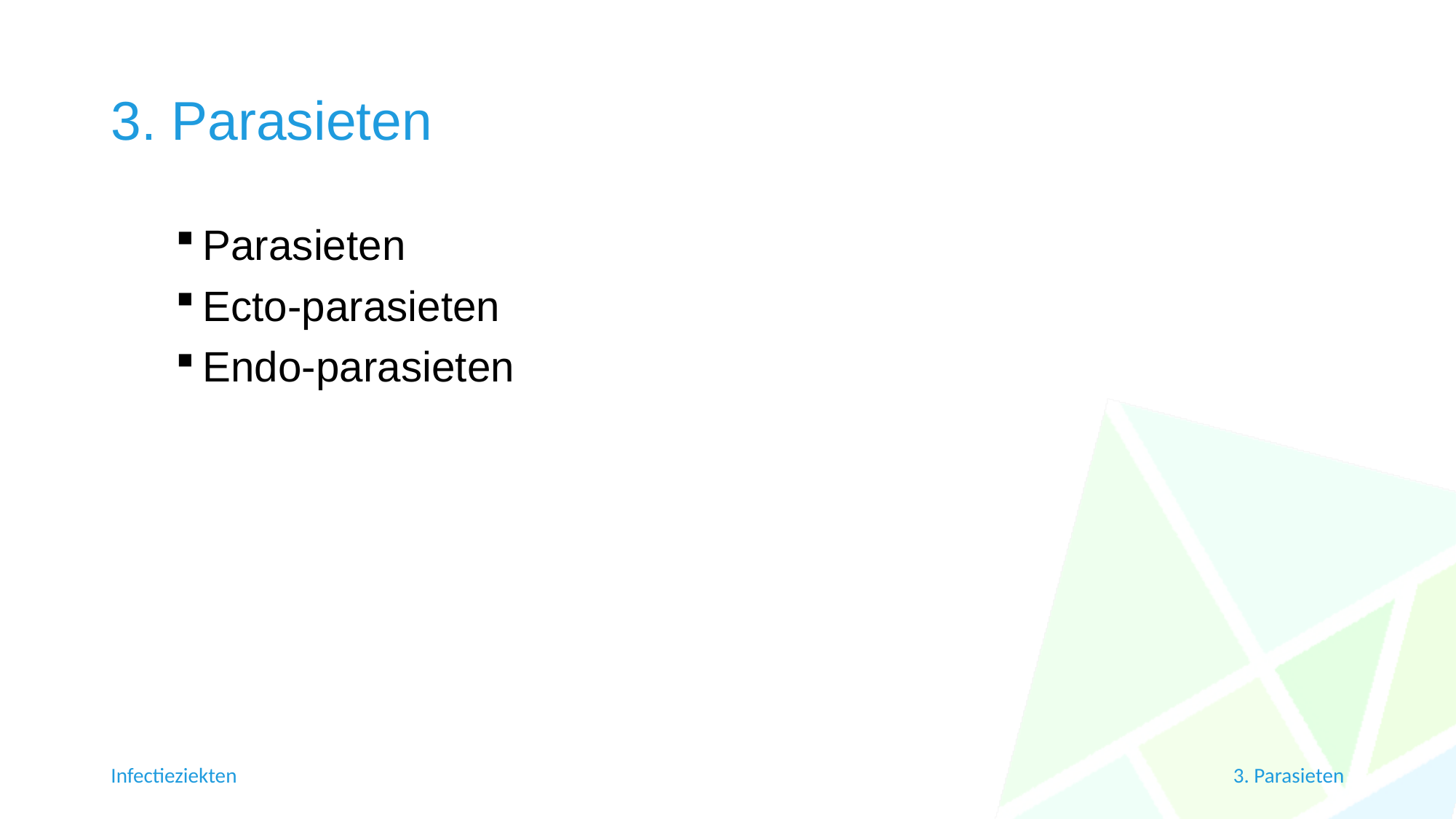

# 3. Parasieten
Parasieten
Ecto-parasieten
Endo-parasieten
Infectieziekten
3. Parasieten